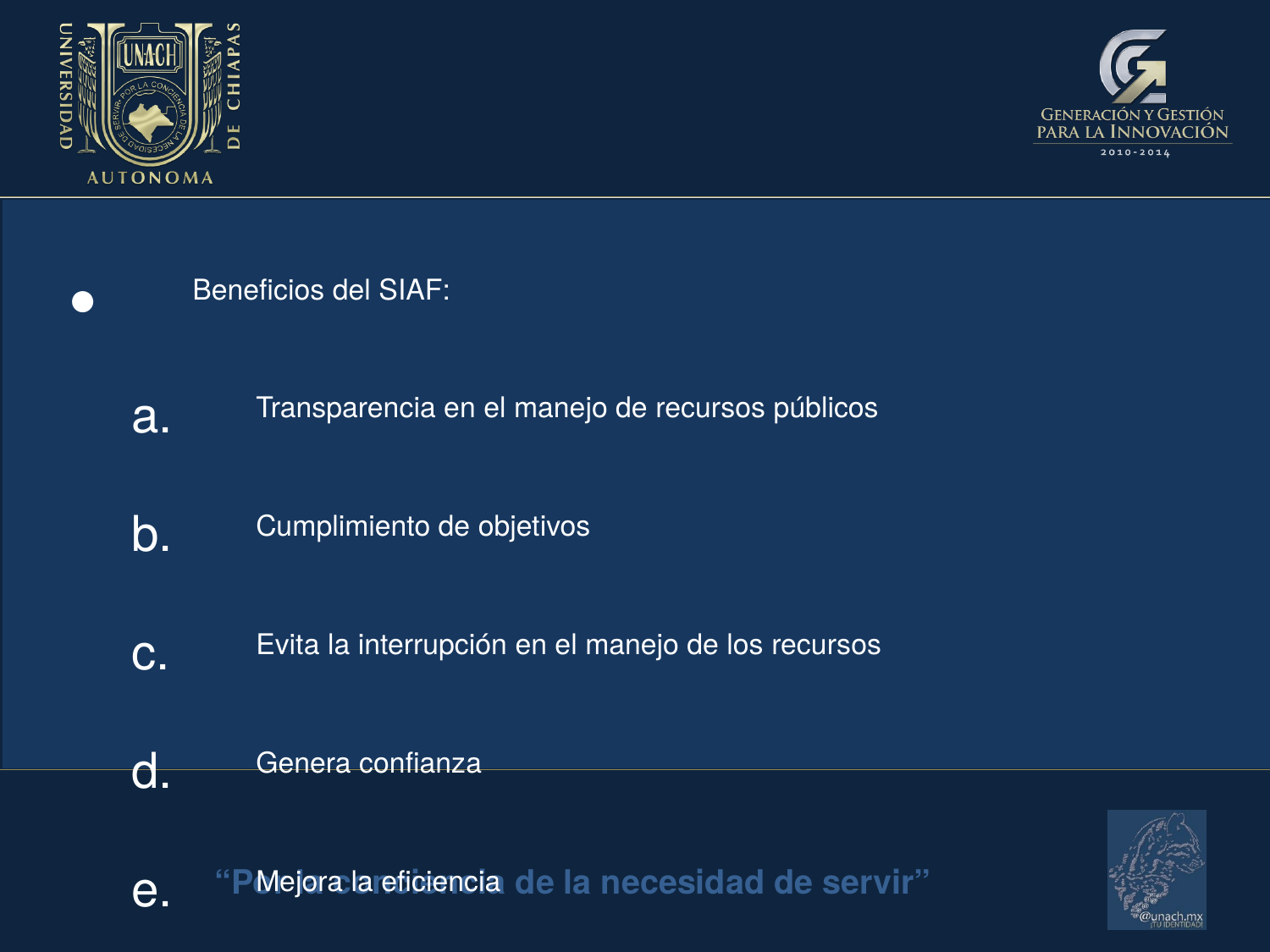

Beneficios del SIAF:

Transparencia en el manejo de recursos públicos

Cumplimiento de objetivos

Evita la interrupción en el manejo de los recursos

Genera confianza

Mejora la eficiencia

Refuerza legitimidad frente al interés social